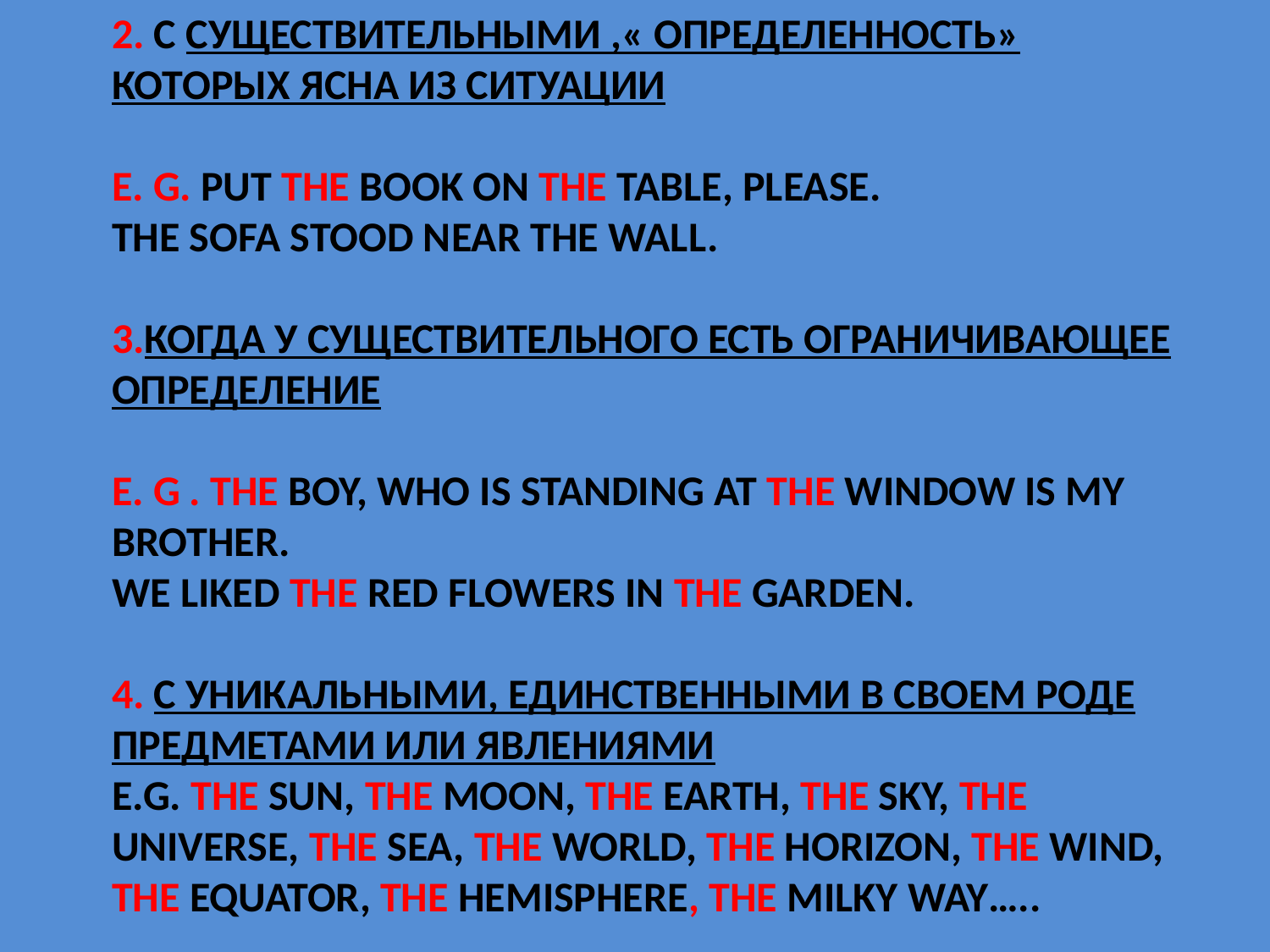

2. С Существительными ,« определенность» которых ясна из ситуации

E. G. Put the book on the table, please.
The sofa stood near the wall.

3.Когда у существительного есть ограничивающее определение

E. G . The boy, who is standing at the window is my brother.
We liked the red flowers in the garden.

4. С уникальными, единственными в своем роде предметами или явлениями
E.G. the Sun, the Moon, the Earth, the sky, the Universe, the sea, the world, the horizon, the wind, the equator, the hemisphere, the milky Way…..